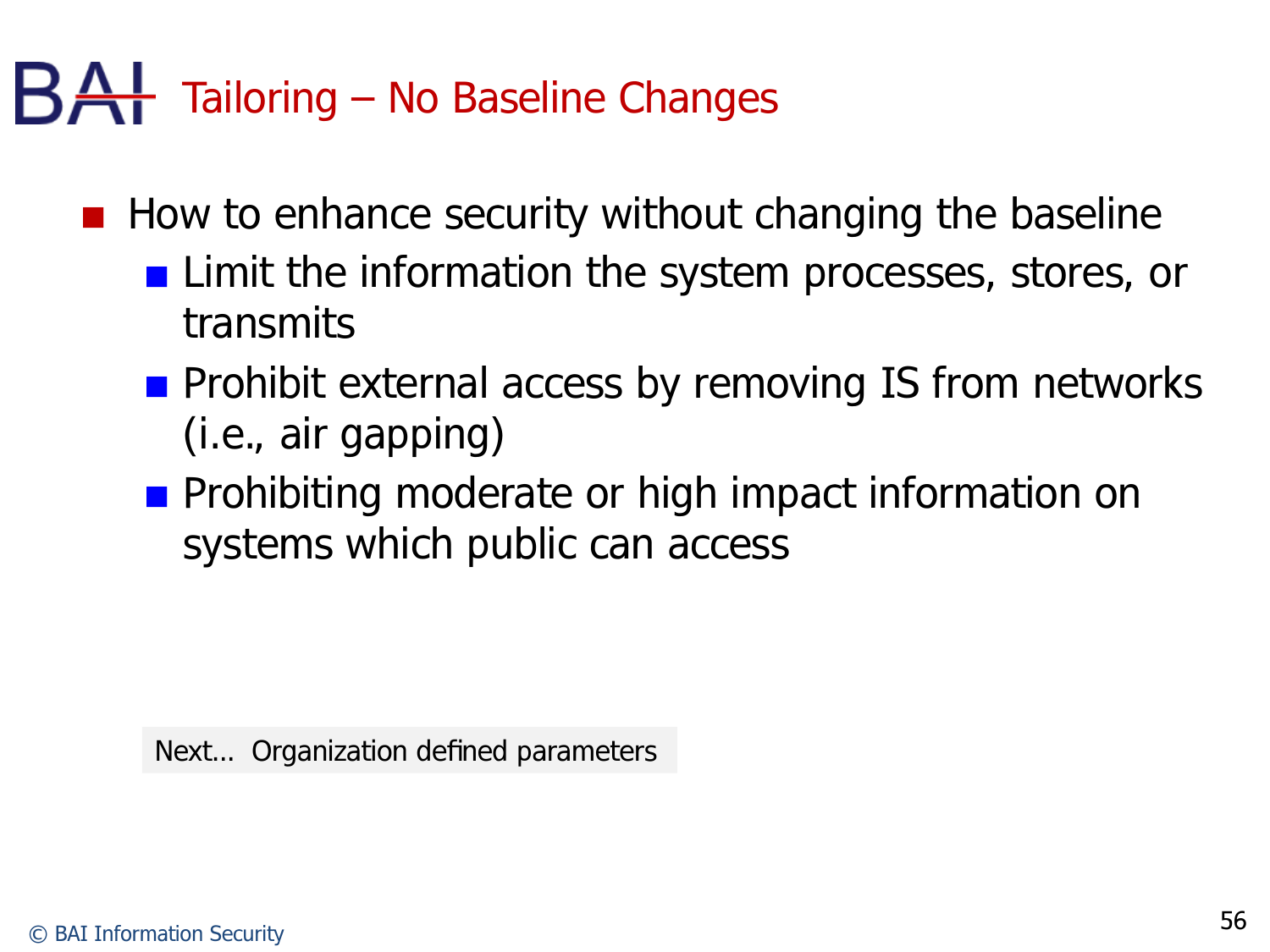

# Tailoring – No Baseline Changes
How to enhance security without changing the baseline
Limit the information the system processes, stores, or transmits
Prohibit external access by removing IS from networks (i.e., air gapping)
Prohibiting moderate or high impact information on systems which public can access

Select Tailor
Next…  Organization defined parameters